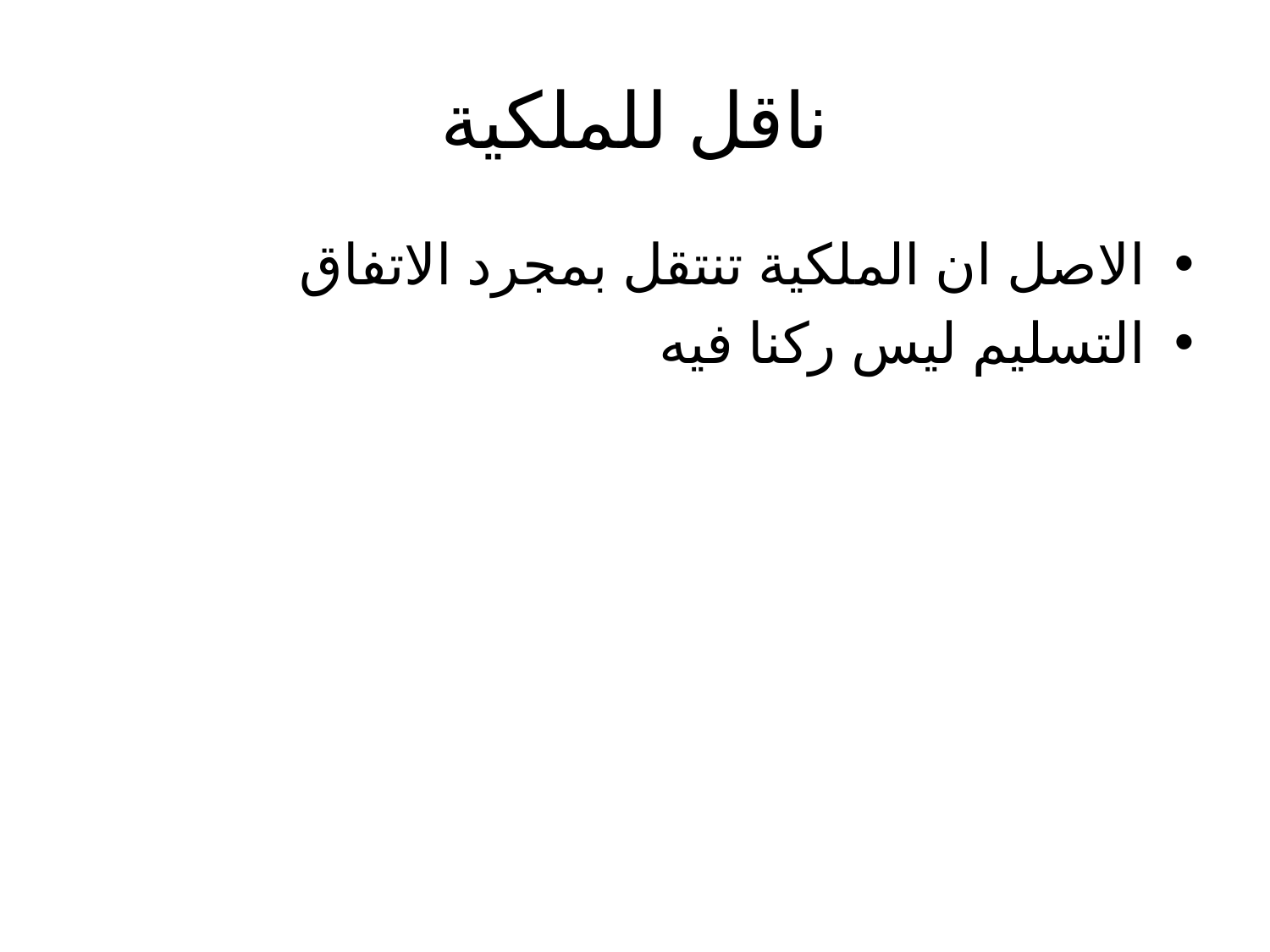

# ناقل للملكية
الاصل ان الملكية تنتقل بمجرد الاتفاق
التسليم ليس ركنا فيه